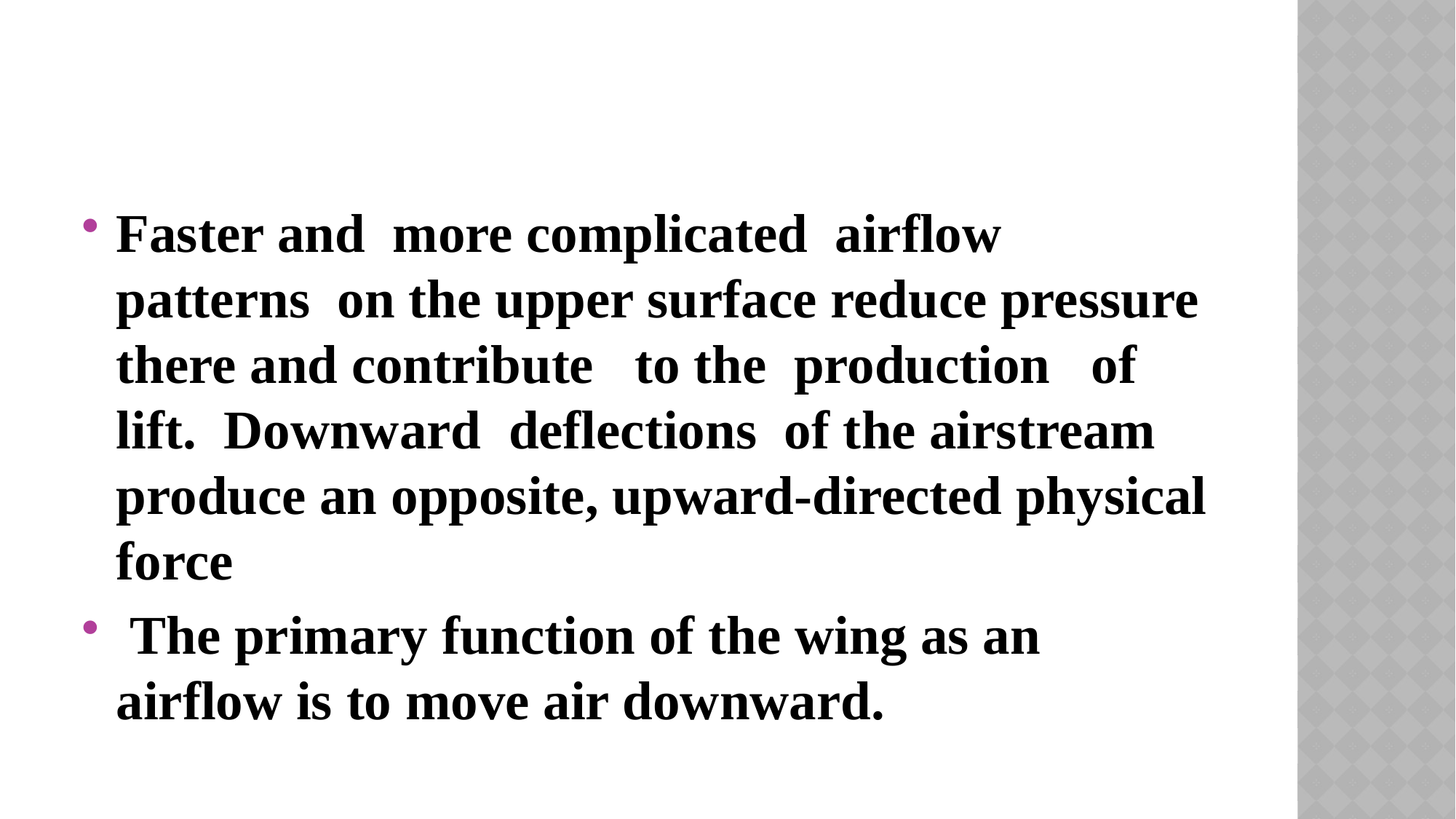

#
Faster and  more complicated  airflow  patterns  on the upper surface reduce pressure there and contribute   to the  production   of lift.  Downward  deflections  of the airstream produce an opposite, upward-directed physical force
 The primary function of the wing as an airflow is to move air downward.